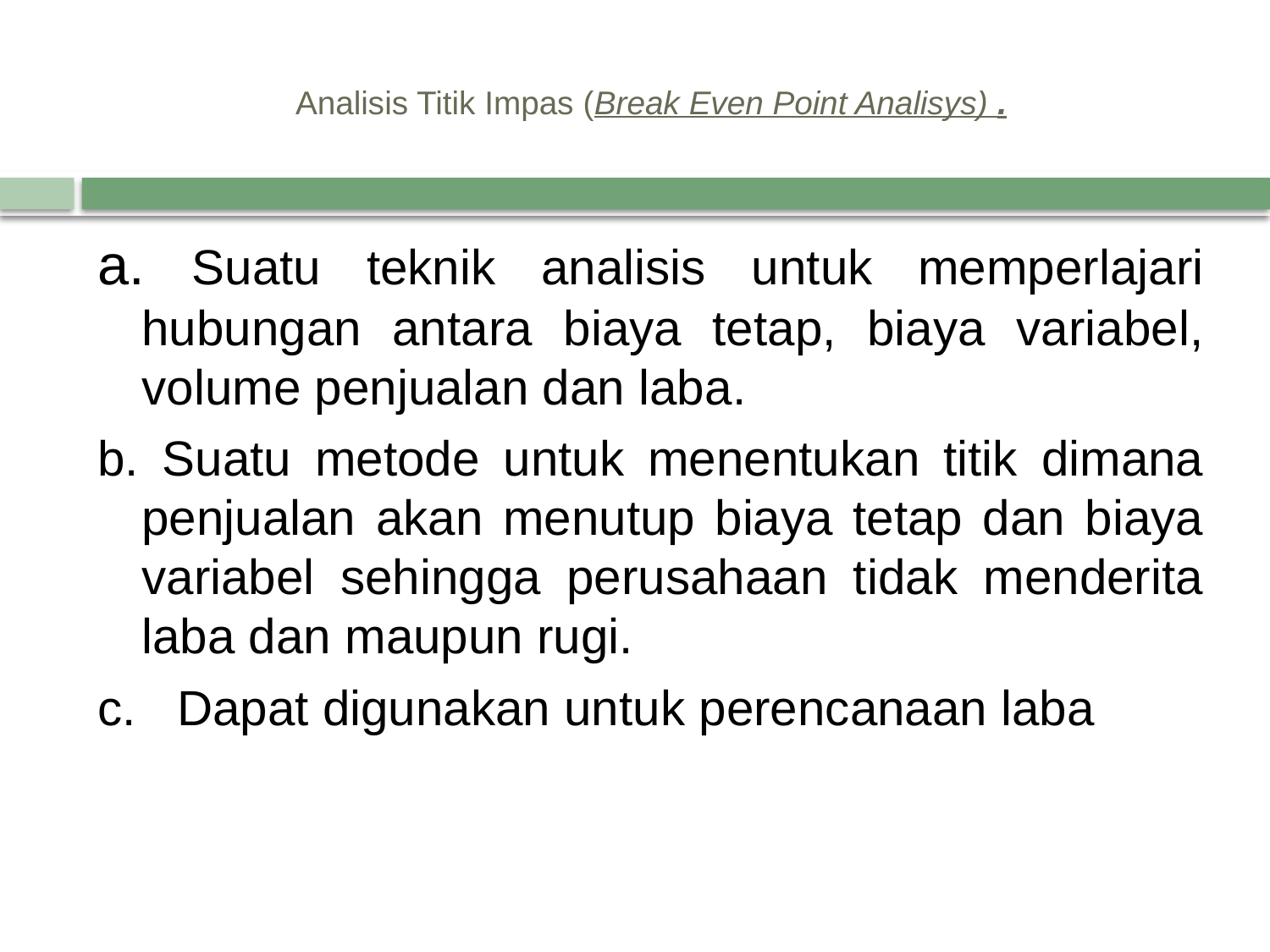

# Analisis Titik Impas (Break Even Point Analisys) .
a. Suatu teknik analisis untuk memperlajari hubungan antara biaya tetap, biaya variabel, volume penjualan dan laba.
b. Suatu metode untuk menentukan titik dimana penjualan akan menutup biaya tetap dan biaya variabel sehingga perusahaan tidak menderita laba dan maupun rugi.
c.   Dapat digunakan untuk perencanaan laba